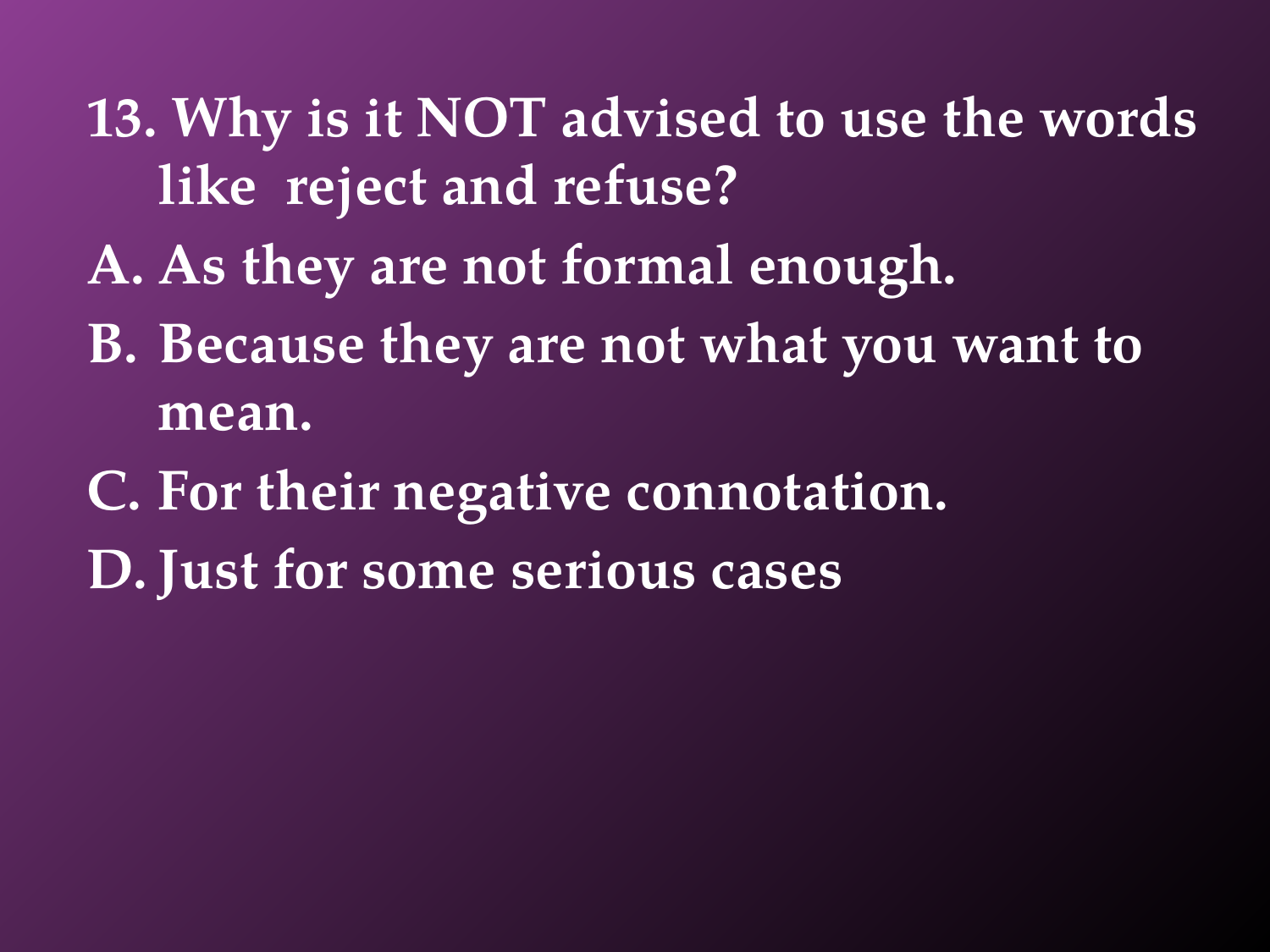

13. Why is it NOT advised to use the words like  reject and refuse?
As they are not formal enough.
Because they are not what you want to mean.
For their negative connotation.
Just for some serious cases